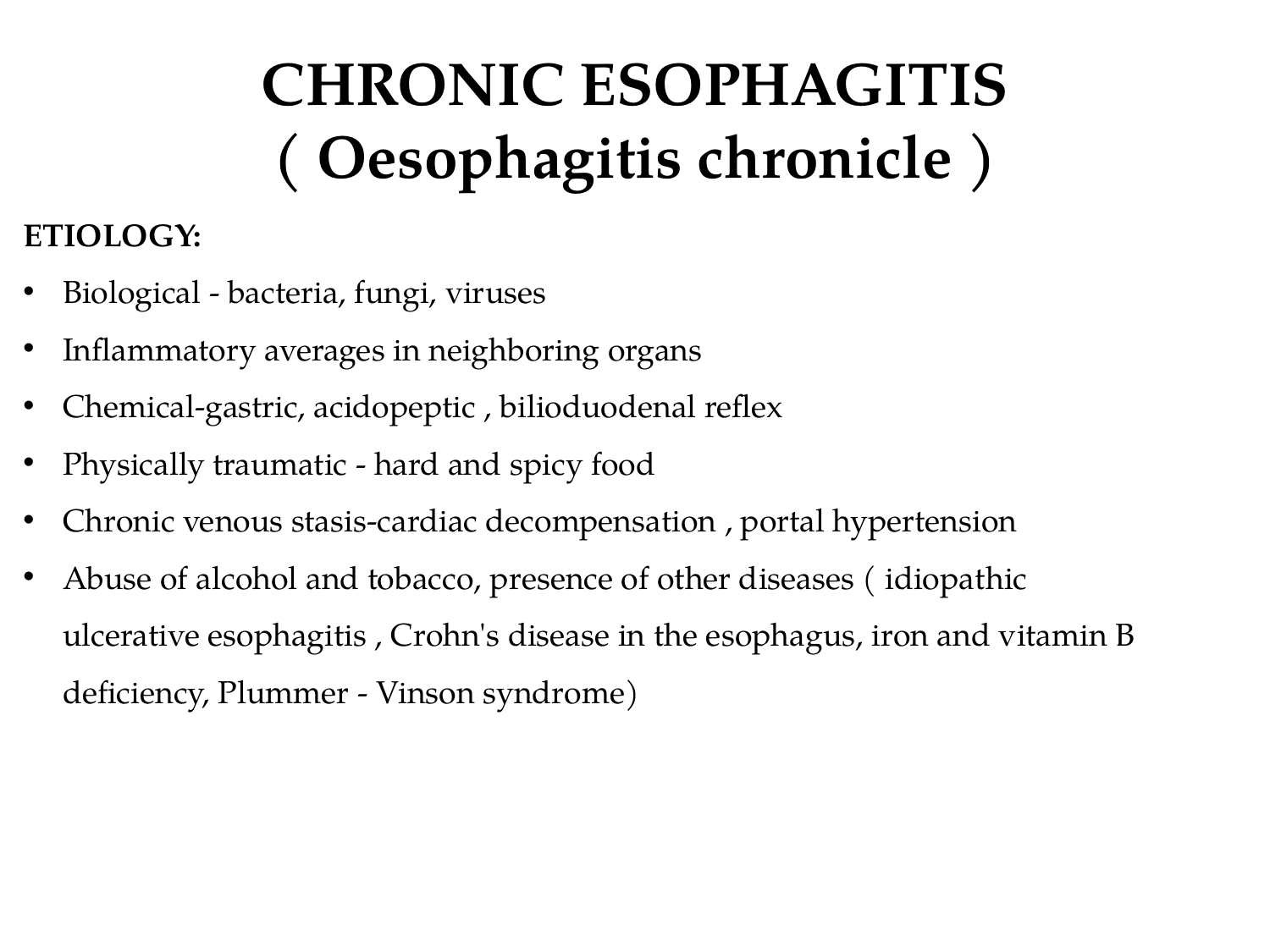

# CHRONIC ESOPHAGITIS ( Oesophagitis chronicle )
ETIOLOGY:
Biological - bacteria, fungi, viruses
Inflammatory averages in neighboring organs
Chemical-gastric, acidopeptic , bilioduodenal reflex
Physically traumatic - hard and spicy food
Chronic venous stasis-cardiac decompensation , portal hypertension
Abuse of alcohol and tobacco, presence of other diseases ( idiopathic ulcerative esophagitis , Crohn's disease in the esophagus, iron and vitamin B deficiency, Plummer - Vinson syndrome)